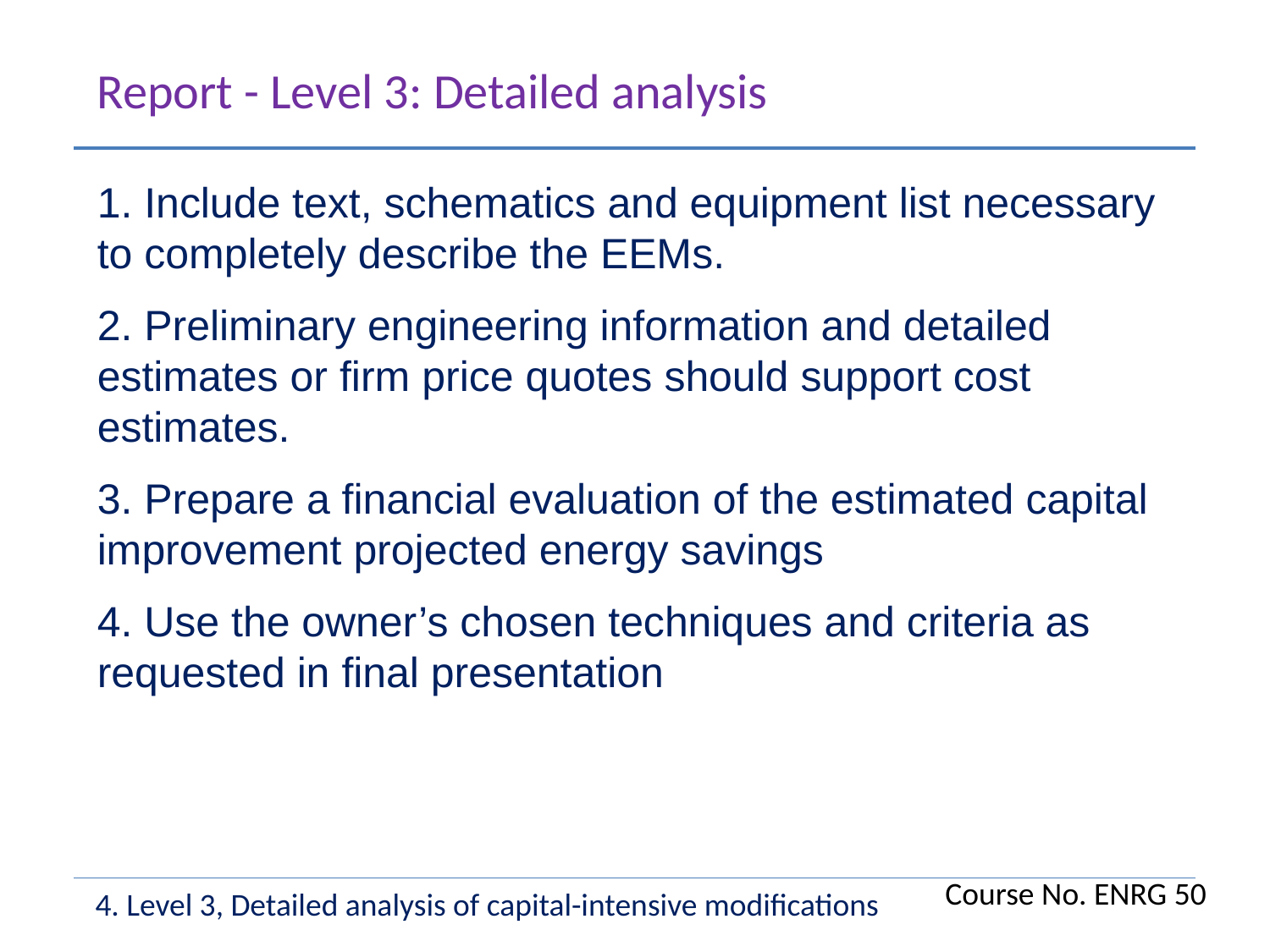

Report - Level 3: Detailed analysis
1. Include text, schematics and equipment list necessary to completely describe the EEMs.
2. Preliminary engineering information and detailed estimates or firm price quotes should support cost estimates.
3. Prepare a financial evaluation of the estimated capital improvement projected energy savings
4. Use the owner’s chosen techniques and criteria as requested in final presentation
Course No. ENRG 50
4. Level 3, Detailed analysis of capital-intensive modifications